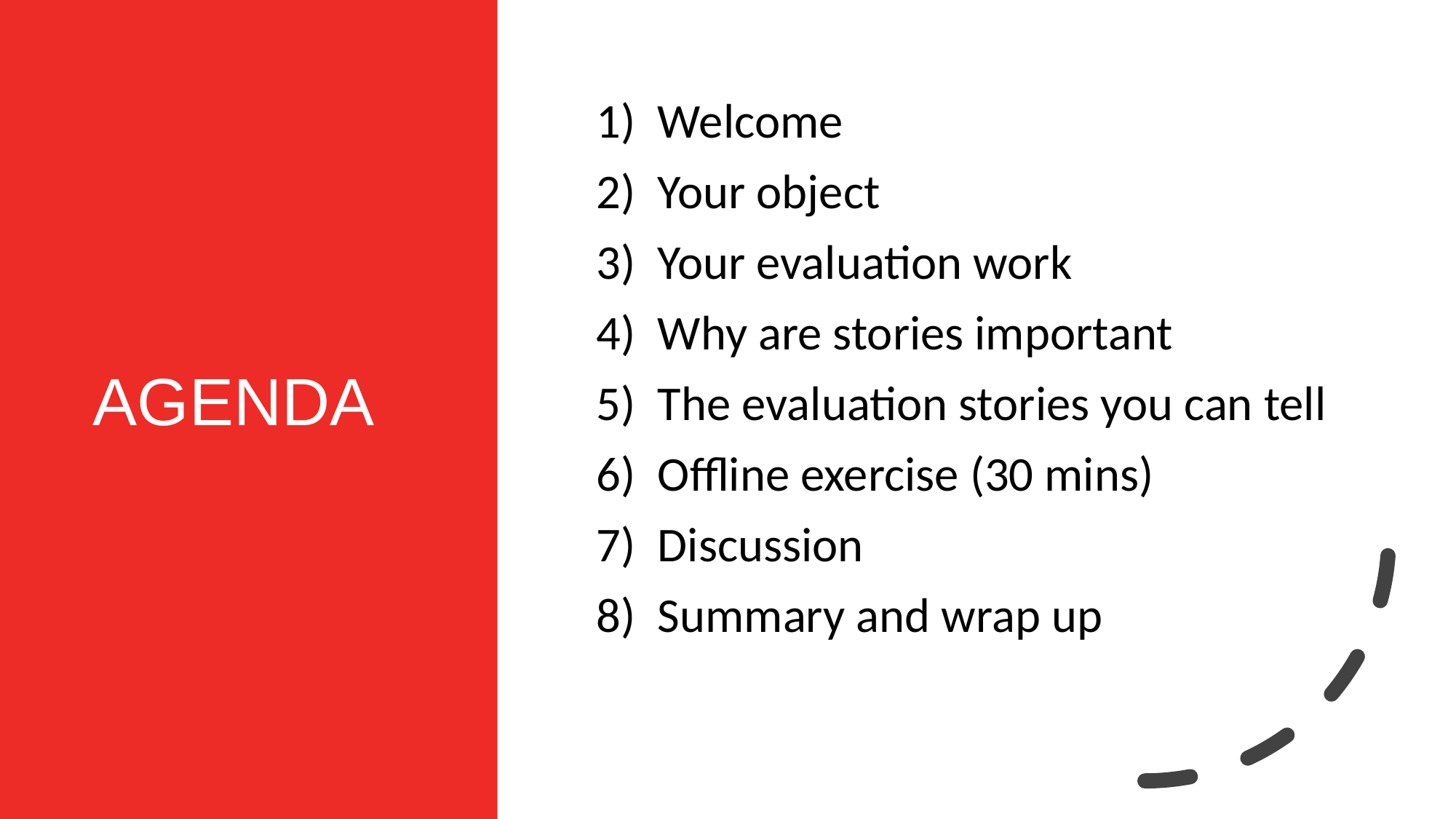

# AGENDA
Welcome
Your object
Your evaluation work
Why are stories important
The evaluation stories you can tell
Offline exercise (30 mins)
Discussion
Summary and wrap up